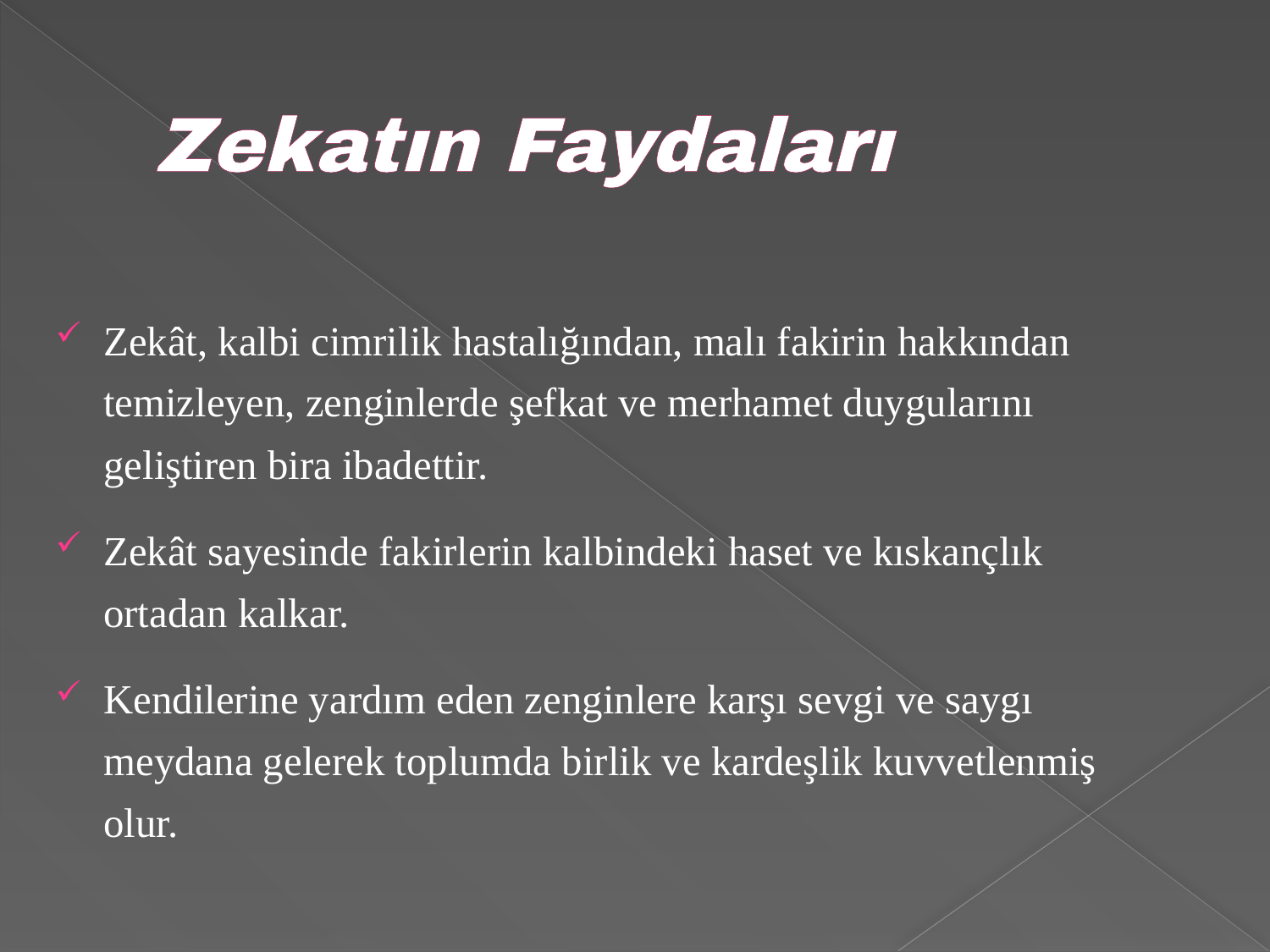

# Zekatın Faydaları

Zekât, kalbi cimrilik hastalığından, malı fakirin hakkından temizleyen, zenginlerde şefkat ve merhamet duygularını geliştiren bira ibadettir.
Zekât sayesinde fakirlerin kalbindeki haset ve kıskançlık ortadan kalkar.
Kendilerine yardım eden zenginlere karşı sevgi ve saygı meydana gelerek toplumda birlik ve kardeşlik kuvvetlenmiş olur.